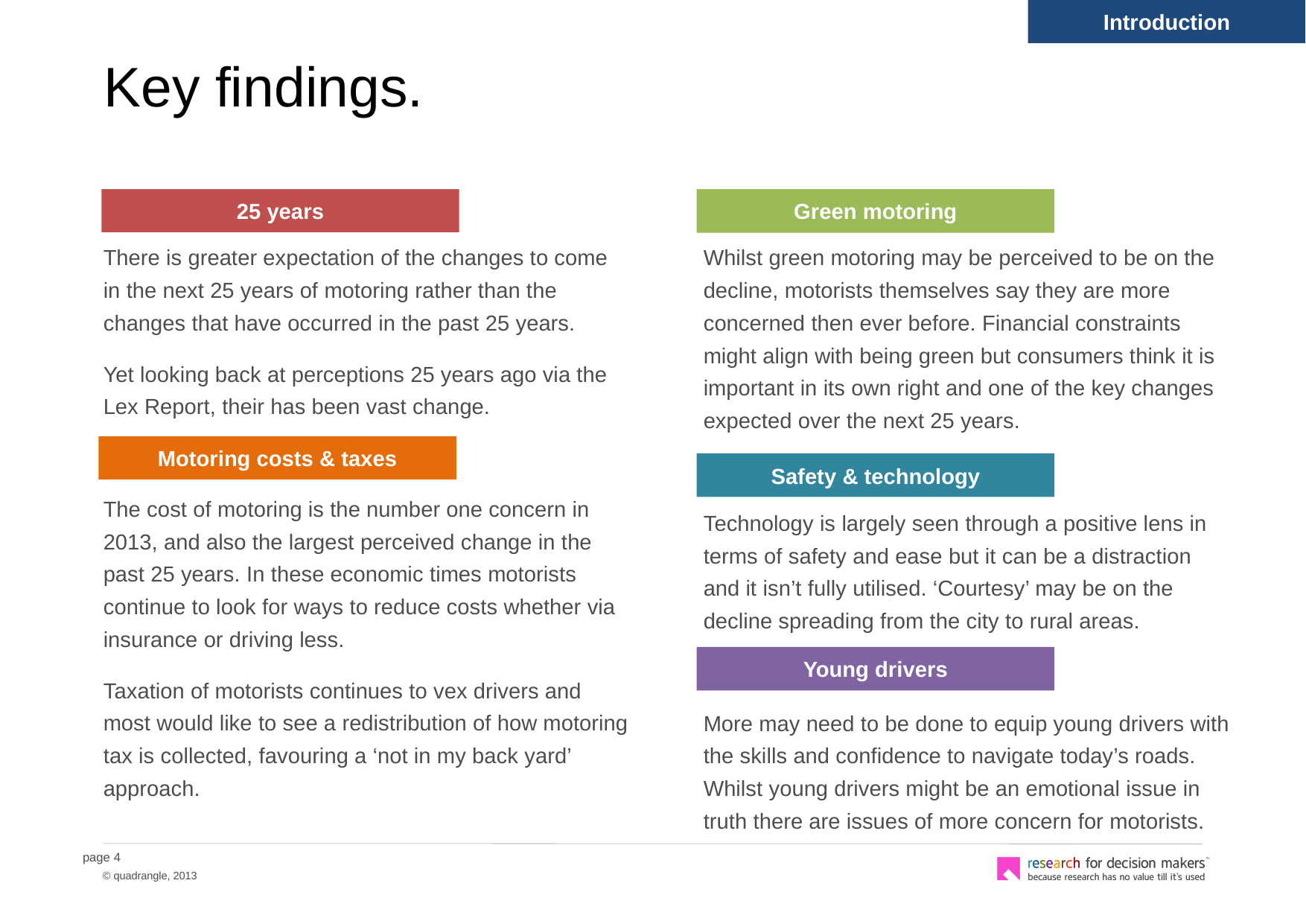

Introduction
# Key findings.
25 years
Green motoring
Whilst green motoring may be perceived to be on the decline, motorists themselves say they are more concerned then ever before. Financial constraints might align with being green but consumers think it is important in its own right and one of the key changes expected over the next 25 years.

Technology is largely seen through a positive lens in terms of safety and ease but it can be a distraction and it isn’t fully utilised. ‘Courtesy’ may be on the decline spreading from the city to rural areas.

More may need to be done to equip young drivers with the skills and confidence to navigate today’s roads. Whilst young drivers might be an emotional issue in truth there are issues of more concern for motorists.

There is greater expectation of the changes to come in the next 25 years of motoring rather than the changes that have occurred in the past 25 years.
Yet looking back at perceptions 25 years ago via the Lex Report, their has been vast change.

The cost of motoring is the number one concern in 2013, and also the largest perceived change in the past 25 years. In these economic times motorists continue to look for ways to reduce costs whether via insurance or driving less.
Taxation of motorists continues to vex drivers and most would like to see a redistribution of how motoring tax is collected, favouring a ‘not in my back yard’ approach.

Motoring costs & taxes
Safety & technology
Young drivers